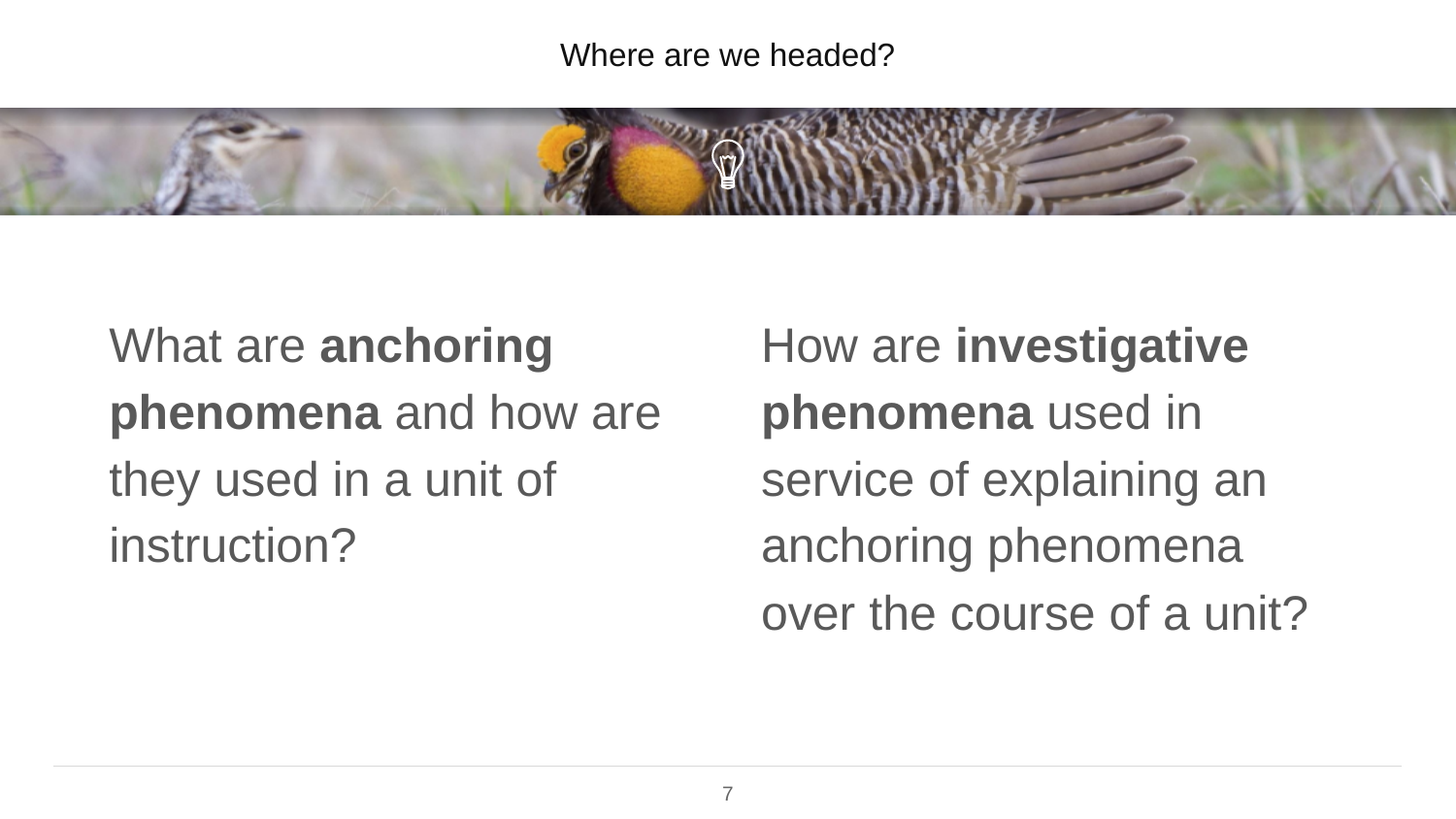

# Where are we headed?

What are anchoring phenomena and how are they used in a unit of instruction?
How are investigative phenomena used in service of explaining an anchoring phenomena over the course of a unit?

7